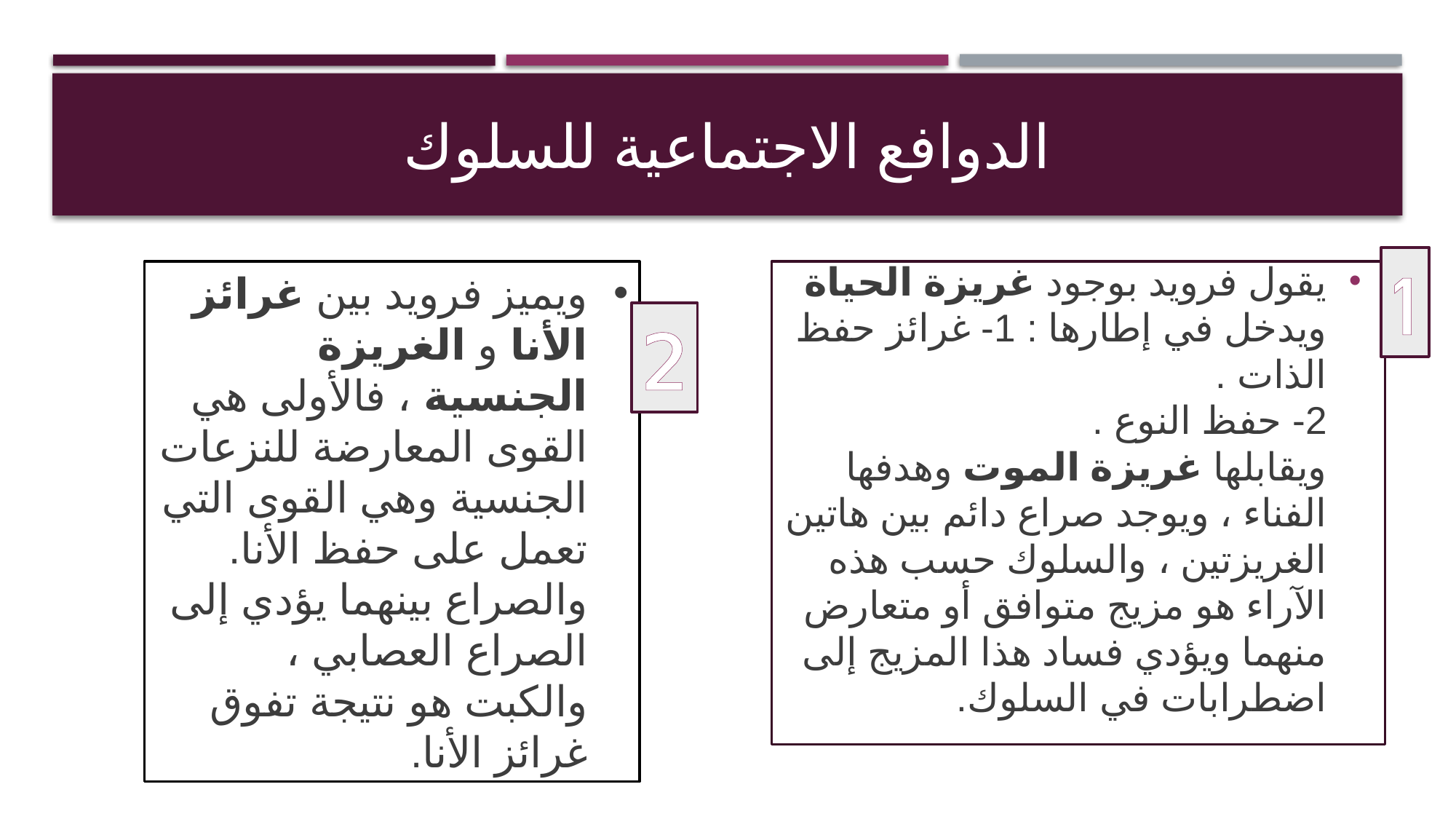

# الدوافع الاجتماعية للسلوك
يقول فرويد بوجود غريزة الحياة ويدخل في إطارها : 1- غرائز حفظ الذات .
2- حفظ النوع .
ويقابلها غريزة الموت وهدفها الفناء ، ويوجد صراع دائم بين هاتين الغريزتين ، والسلوك حسب هذه الآراء هو مزيج متوافق أو متعارض منهما ويؤدي فساد هذا المزيج إلى اضطرابات في السلوك.
1
ويميز فرويد بين غرائز الأنا و الغريزة الجنسية ، فالأولى هي القوى المعارضة للنزعات الجنسية وهي القوى التي تعمل على حفظ الأنا. والصراع بينهما يؤدي إلى الصراع العصابي ، والكبت هو نتيجة تفوق غرائز الأنا.

2